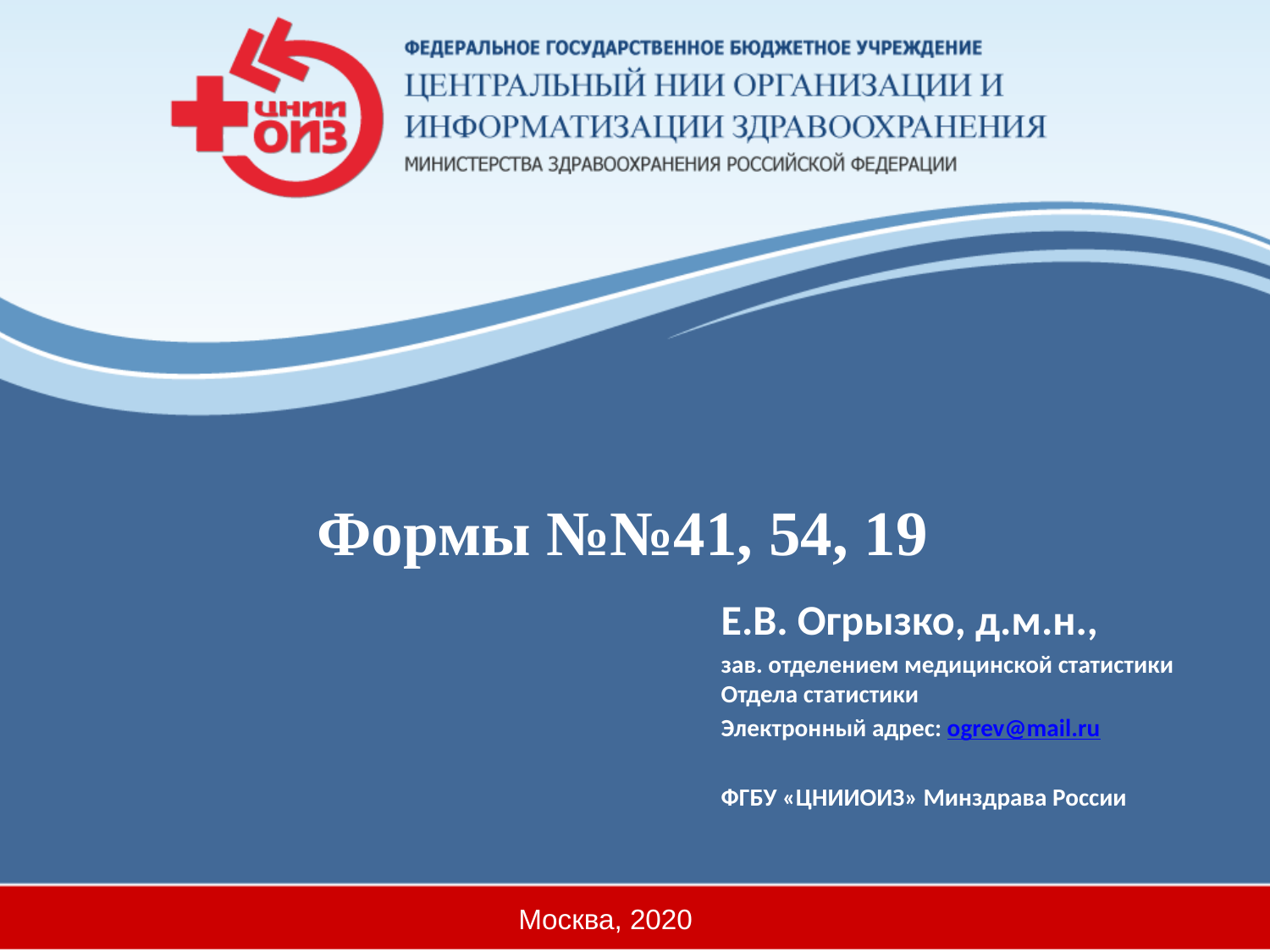

# Формы №№41, 54, 19
Е.В. Огрызко, д.м.н.,
зав. отделением медицинской статистики Отдела статистики
Электронный адрес: ogrev@mail.ru

ФГБУ «ЦНИИОИЗ» Минздрава России

Москва, 2020